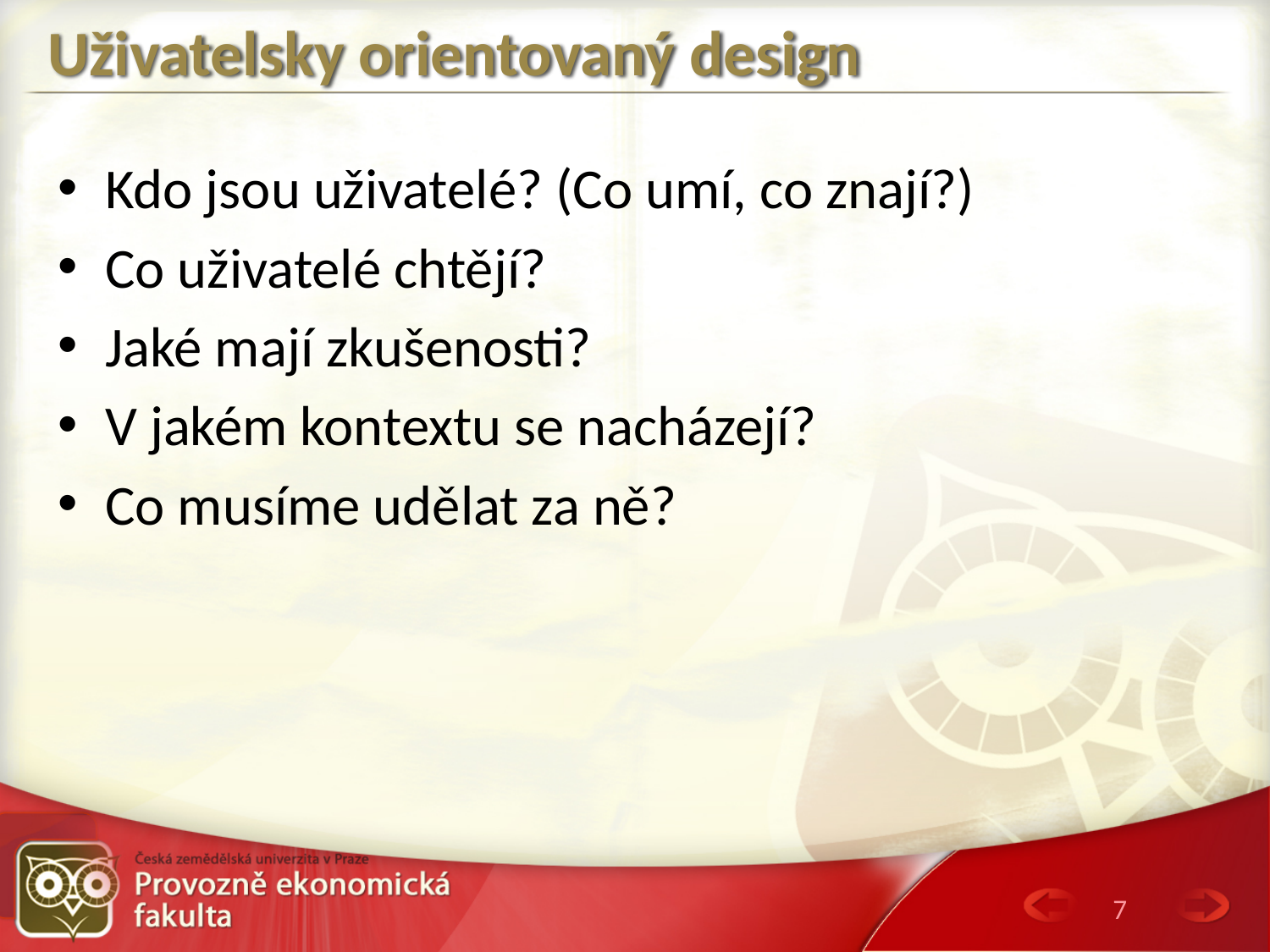

# Uživatelsky orientovaný design
Kdo jsou uživatelé? (Co umí, co znají?)
Co uživatelé chtějí?
Jaké mají zkušenosti?
V jakém kontextu se nacházejí?
Co musíme udělat za ně?